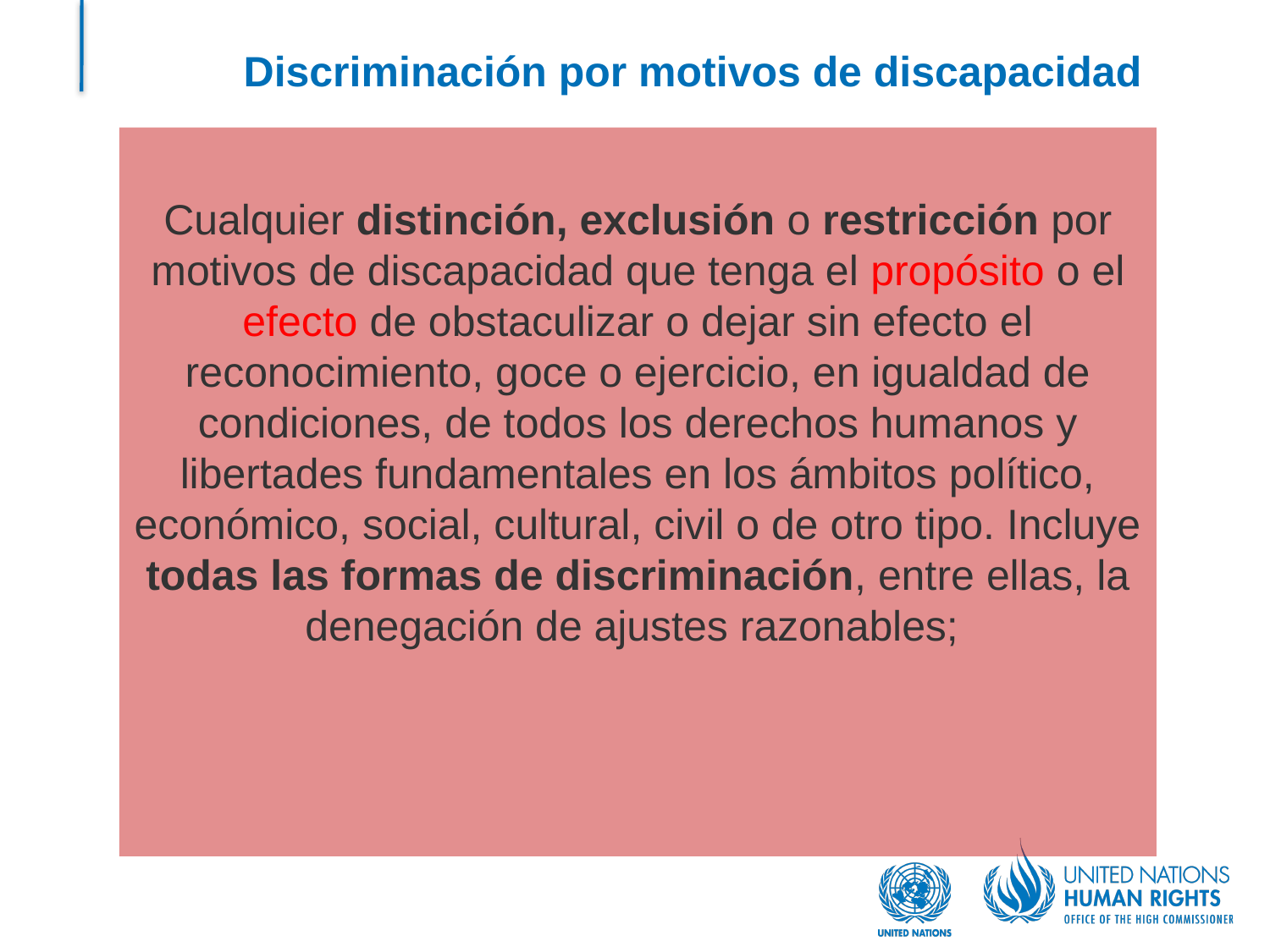

# Discriminación por motivos de discapacidad

Cualquier distinción, exclusión o restricción por motivos de discapacidad que tenga el propósito o el efecto de obstaculizar o dejar sin efecto el reconocimiento, goce o ejercicio, en igualdad de condiciones, de todos los derechos humanos y libertades fundamentales en los ámbitos político, económico, social, cultural, civil o de otro tipo. Incluye todas las formas de discriminación, entre ellas, la denegación de ajustes razonables;